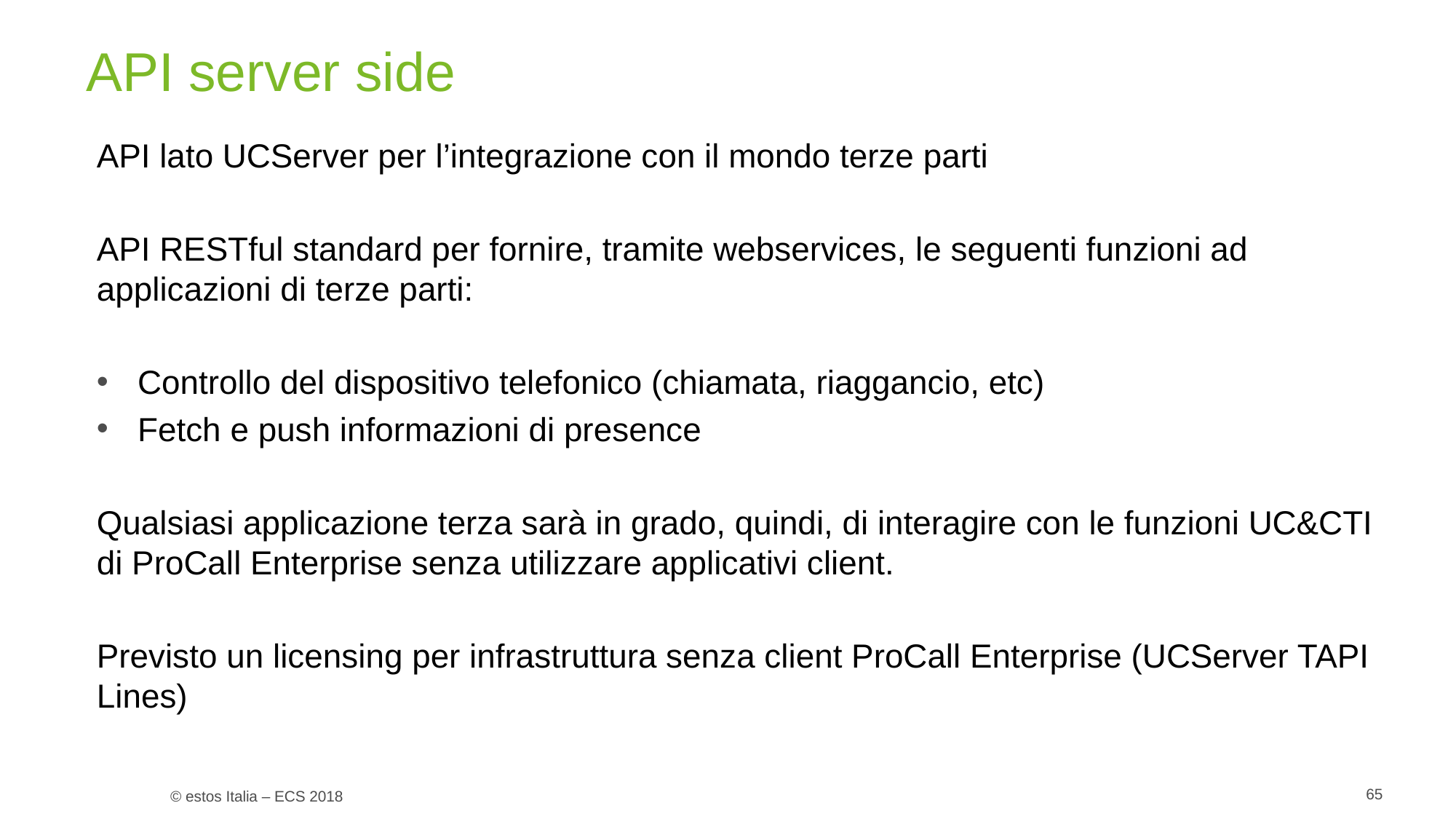

# API server side
API lato UCServer per l’integrazione con il mondo terze parti

API RESTful standard per fornire, tramite webservices, le seguenti funzioni ad applicazioni di terze parti:

Controllo del dispositivo telefonico (chiamata, riaggancio, etc)
Fetch e push informazioni di presence

Qualsiasi applicazione terza sarà in grado, quindi, di interagire con le funzioni UC&CTI di ProCall Enterprise senza utilizzare applicativi client.

Previsto un licensing per infrastruttura senza client ProCall Enterprise (UCServer TAPI Lines)

65
© estos Italia – ECS 2018